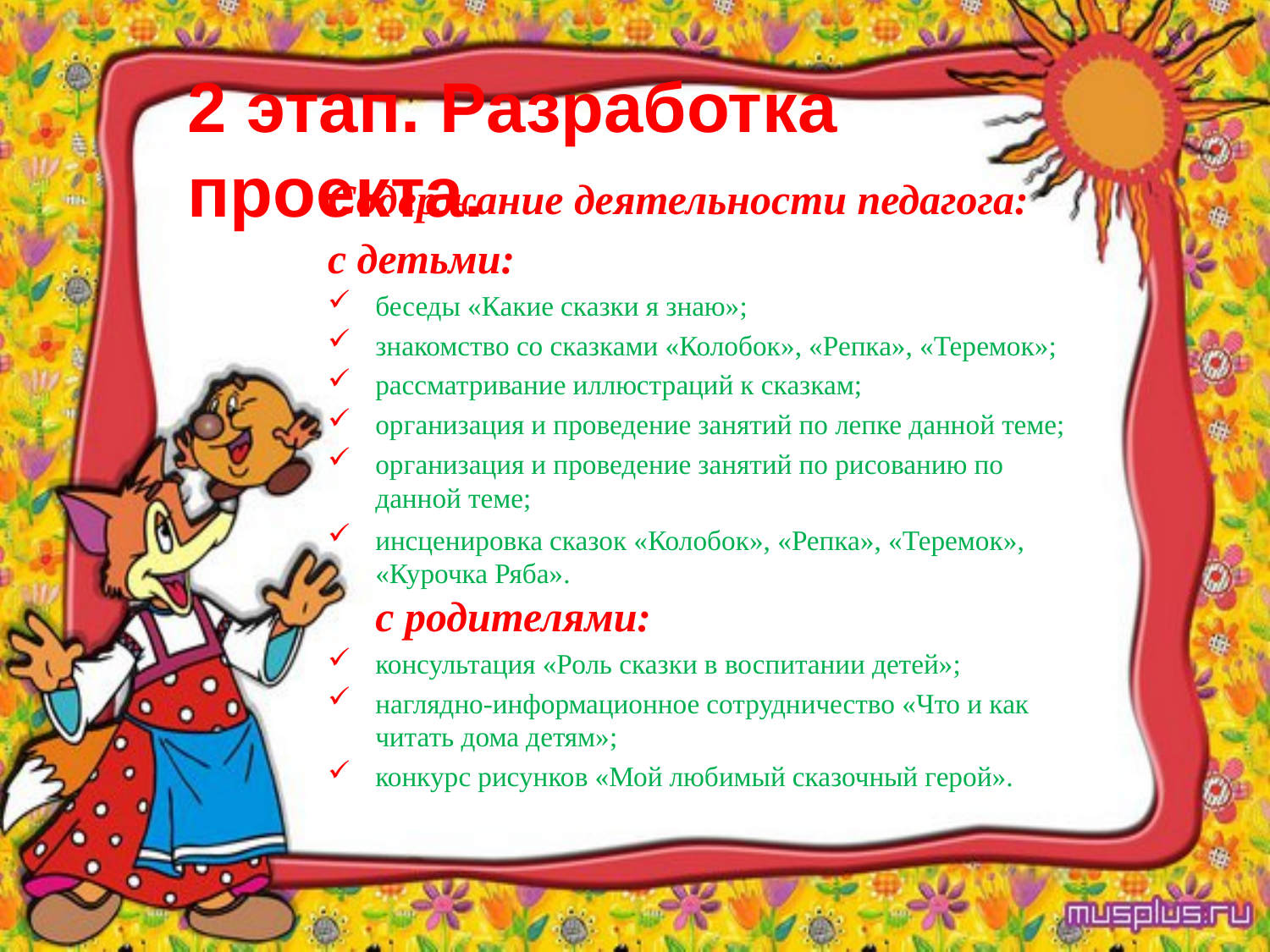

# 2 этап. Разработка проекта.
Содержание деятельности педагога:
с детьми:
беседы «Какие сказки я знаю»;
знакомство со сказками «Колобок», «Репка», «Теремок»;
рассматривание иллюстраций к сказкам;
организация и проведение занятий по лепке данной теме;
организация и проведение занятий по рисованию по данной теме;
инсценировка сказок «Колобок», «Репка», «Теремок», «Курочка Ряба».
с родителями:
консультация «Роль сказки в воспитании детей»;
наглядно-информационное сотрудничество «Что и как читать дома детям»;
конкурс рисунков «Мой любимый сказочный герой».